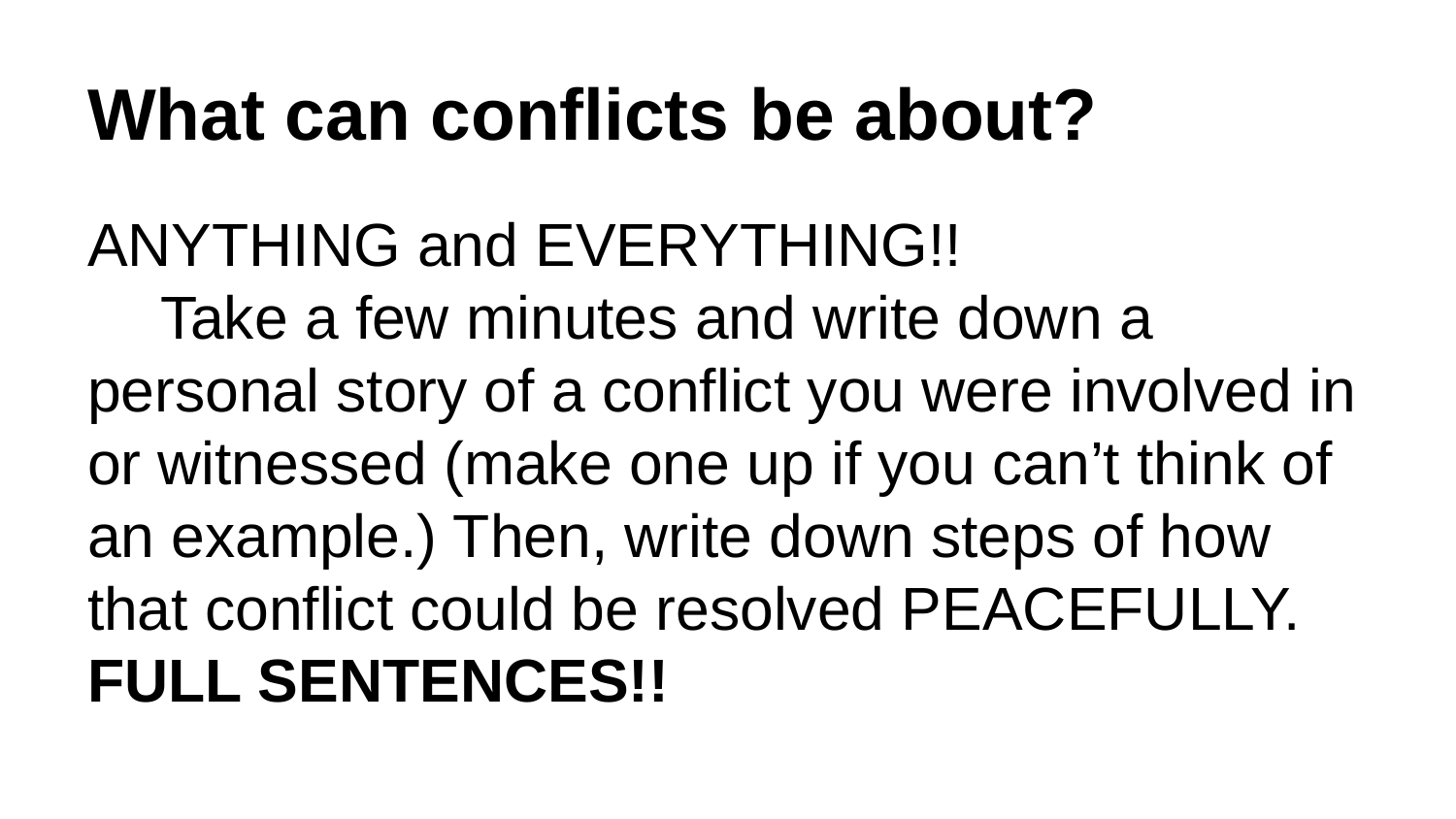

# What can conflicts be about?
ANYTHING and EVERYTHING!!
Take a few minutes and write down a personal story of a conflict you were involved in or witnessed (make one up if you can’t think of an example.) Then, write down steps of how that conflict could be resolved PEACEFULLY. FULL SENTENCES!!